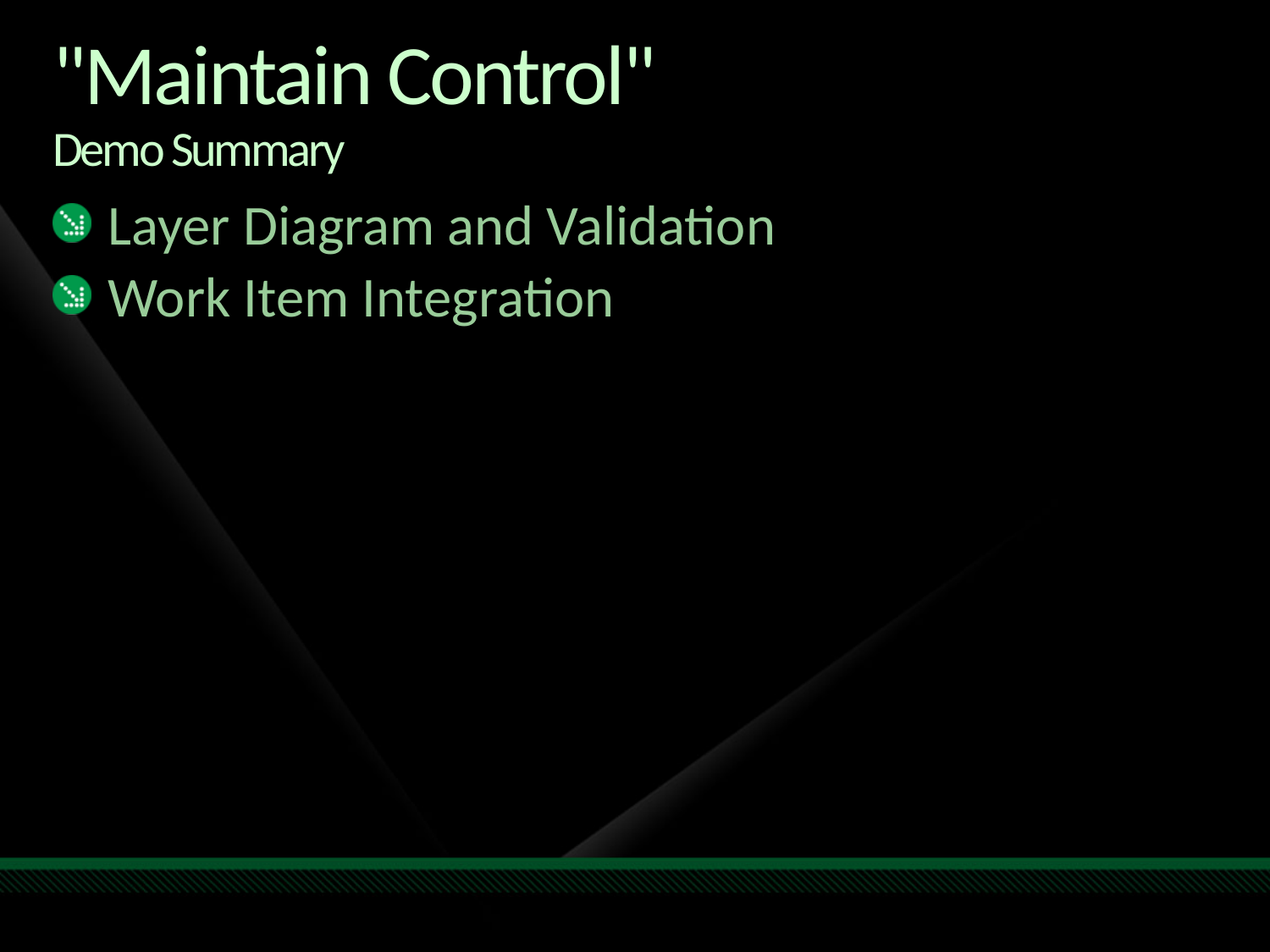

# "Maintain Control" Demo Summary
Layer Diagram and Validation
Work Item Integration